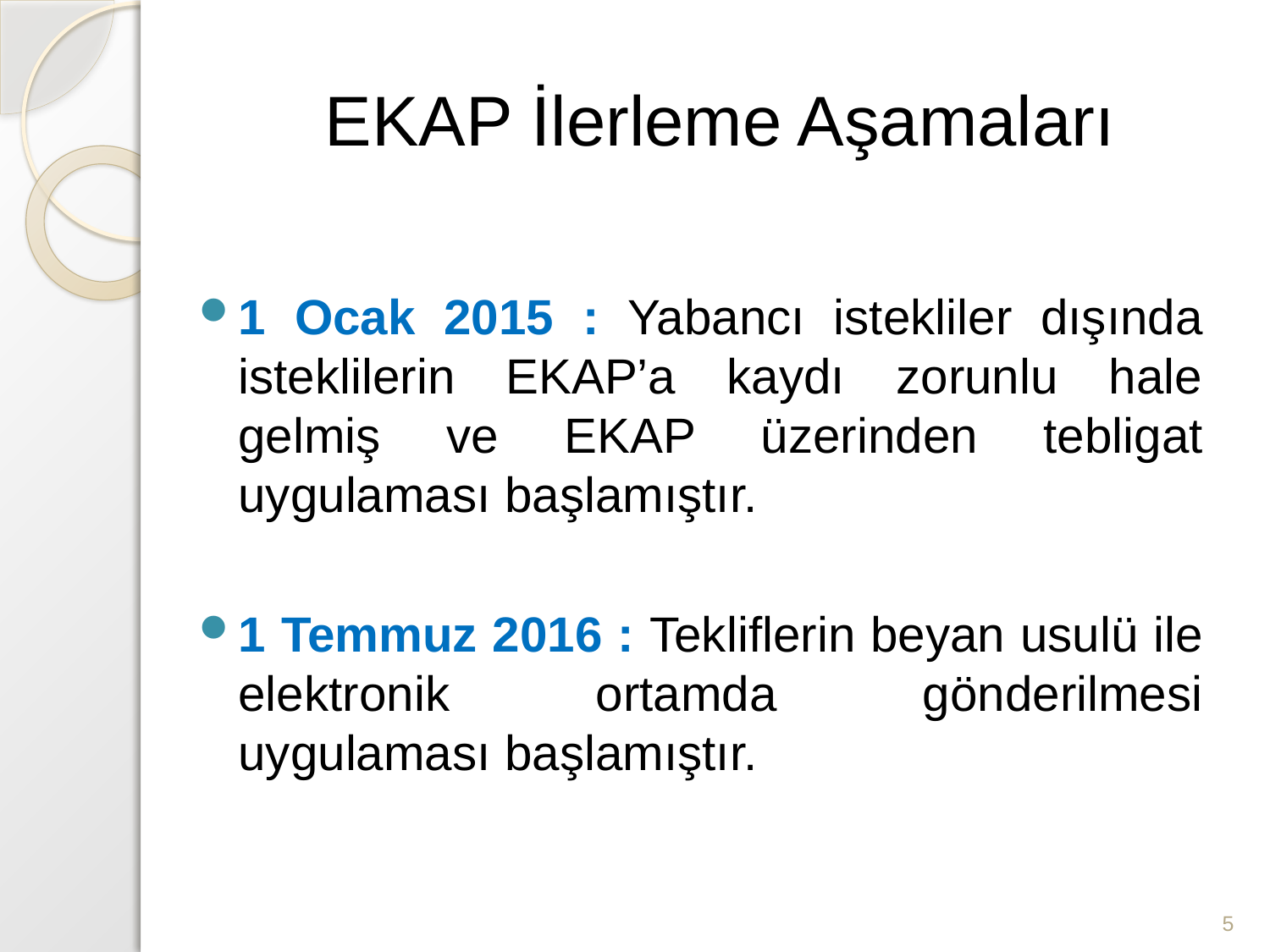

# EKAP İlerleme Aşamaları

1 Ocak 2015 : Yabancı istekliler dışında isteklilerin EKAP’a kaydı zorunlu hale gelmiş ve EKAP üzerinden tebligat uygulaması başlamıştır.

1 Temmuz 2016 : Tekliflerin beyan usulü ile elektronik ortamda gönderilmesi uygulaması başlamıştır.

5